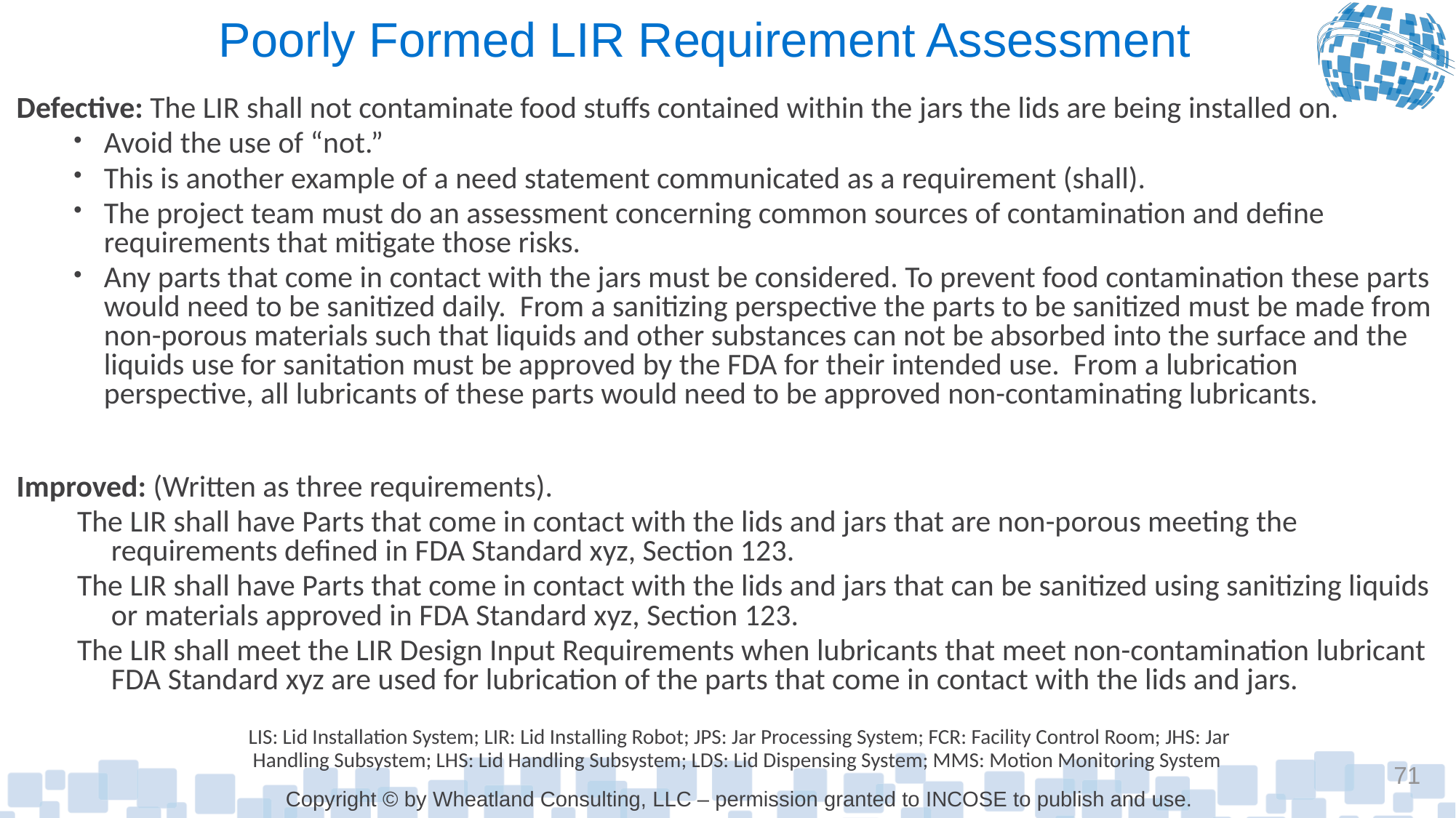

# Poorly Formed LIR Requirement Assessment
Defective: The LIR shall not contaminate food stuffs contained within the jars the lids are being installed on.
Avoid the use of “not.”
This is another example of a need statement communicated as a requirement (shall).
The project team must do an assessment concerning common sources of contamination and define requirements that mitigate those risks.
Any parts that come in contact with the jars must be considered. To prevent food contamination these parts would need to be sanitized daily.  From a sanitizing perspective the parts to be sanitized must be made from non-porous materials such that liquids and other substances can not be absorbed into the surface and the liquids use for sanitation must be approved by the FDA for their intended use.  From a lubrication perspective, all lubricants of these parts would need to be approved non-contaminating lubricants.

Improved: (Written as three requirements).
The LIR shall have Parts that come in contact with the lids and jars that are non-porous meeting the requirements defined in FDA Standard xyz, Section 123.
The LIR shall have Parts that come in contact with the lids and jars that can be sanitized using sanitizing liquids or materials approved in FDA Standard xyz, Section 123.
The LIR shall meet the LIR Design Input Requirements when lubricants that meet non-contamination lubricant FDA Standard xyz are used for lubrication of the parts that come in contact with the lids and jars.

LIS: Lid Installation System; LIR: Lid Installing Robot; JPS: Jar Processing System; FCR: Facility Control Room; JHS: Jar Handling Subsystem; LHS: Lid Handling Subsystem; LDS: Lid Dispensing System; MMS: Motion Monitoring System
71
Copyright © by Wheatland Consulting, LLC – permission granted to INCOSE to publish and use.